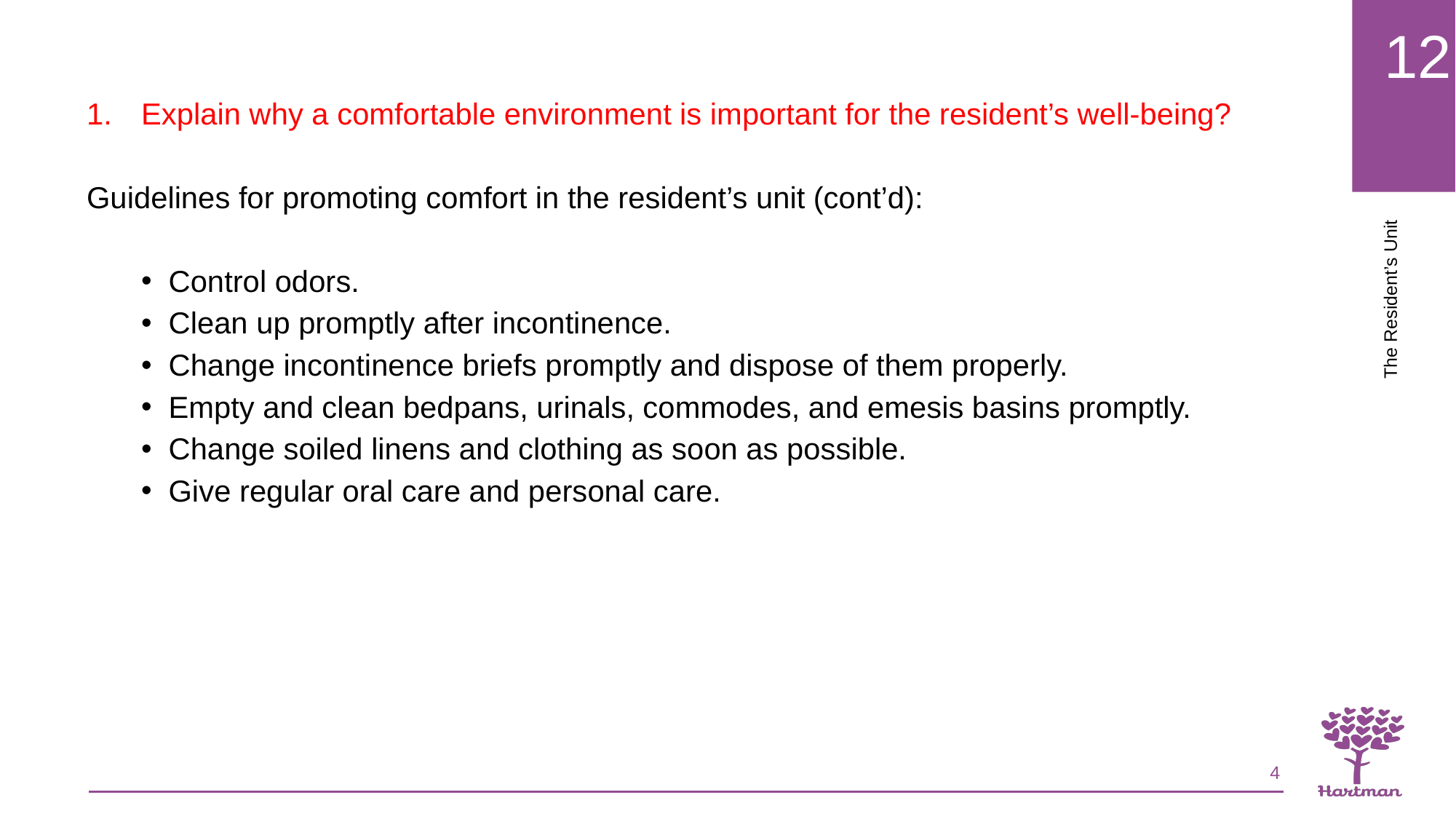

Explain why a comfortable environment is important for the resident’s well-being?

Guidelines for promoting comfort in the resident’s unit (cont’d):

Control odors.
Clean up promptly after incontinence.
Change incontinence briefs promptly and dispose of them properly.
Empty and clean bedpans, urinals, commodes, and emesis basins promptly.
Change soiled linens and clothing as soon as possible.
Give regular oral care and personal care.

4